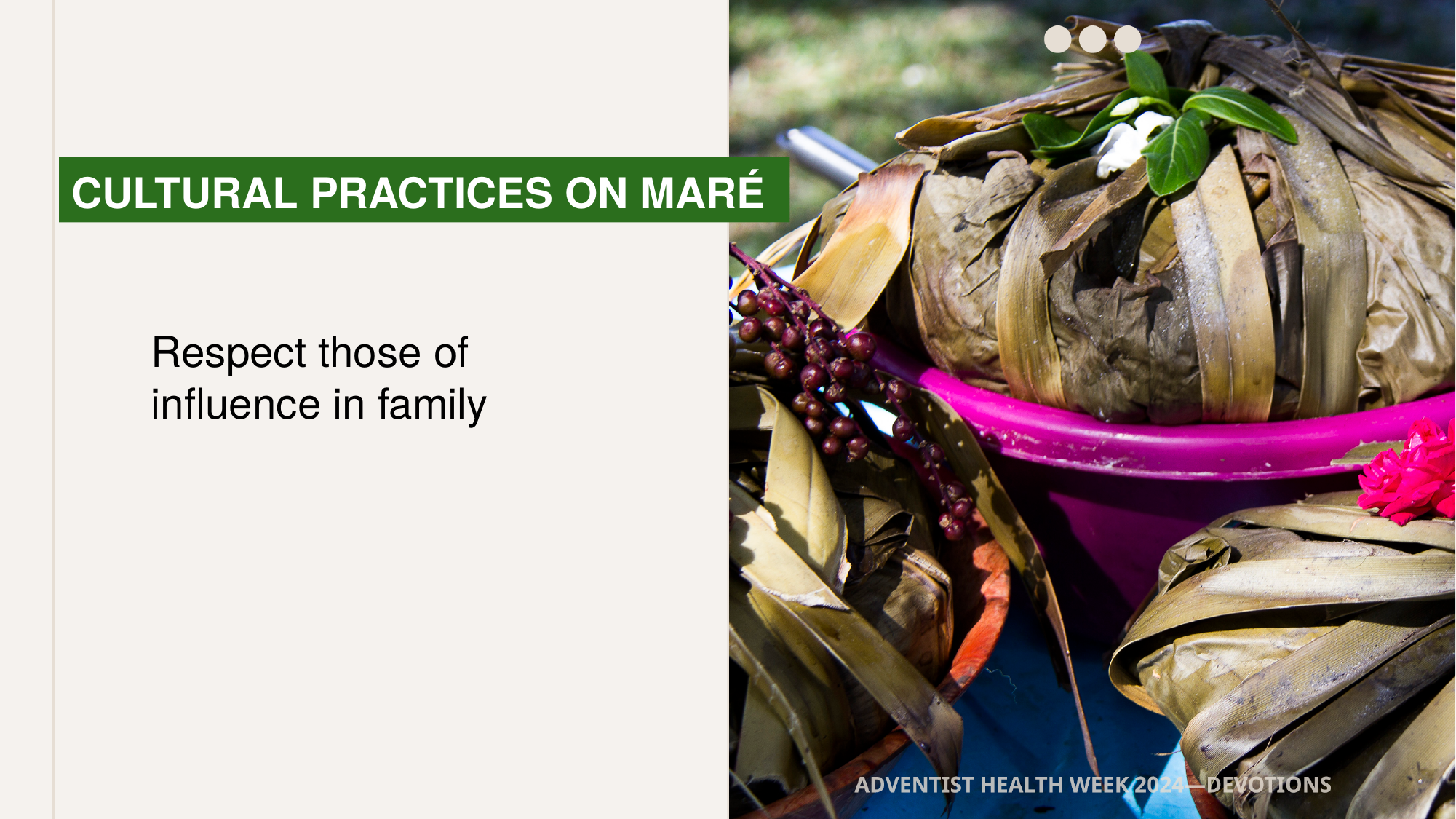

CULTURAL PRACTICES ON MARÉ
Respect those of influence in family